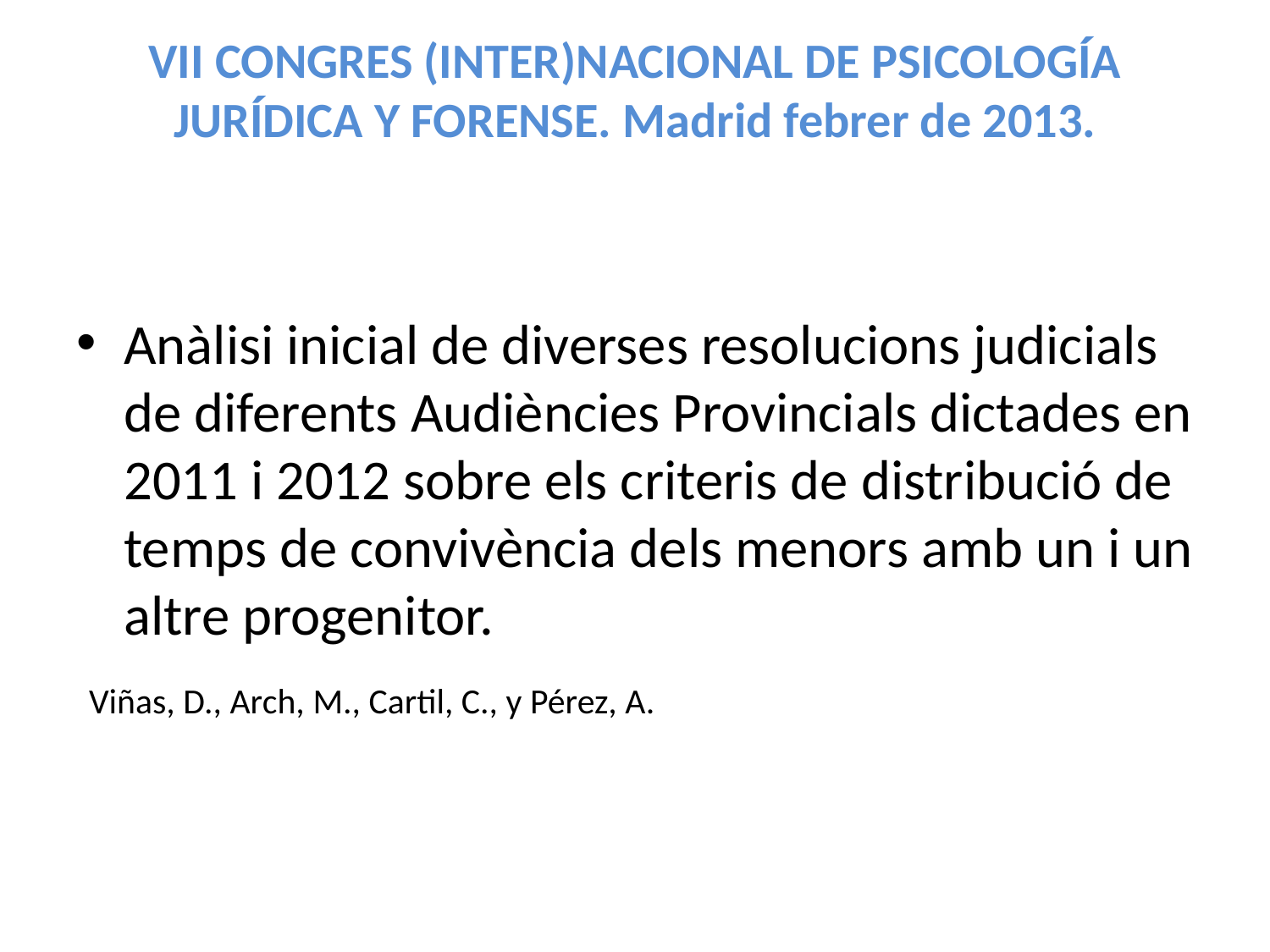

# VII CONGRES (INTER)NACIONAL DE PSICOLOGÍA JURÍDICA Y FORENSE. Madrid febrer de 2013.

Anàlisi inicial de diverses resolucions judicials de diferents Audiències Provincials dictades en 2011 i 2012 sobre els criteris de distribució de temps de convivència dels menors amb un i un altre progenitor.
 Viñas, D., Arch, M., Cartil, C., y Pérez, A.